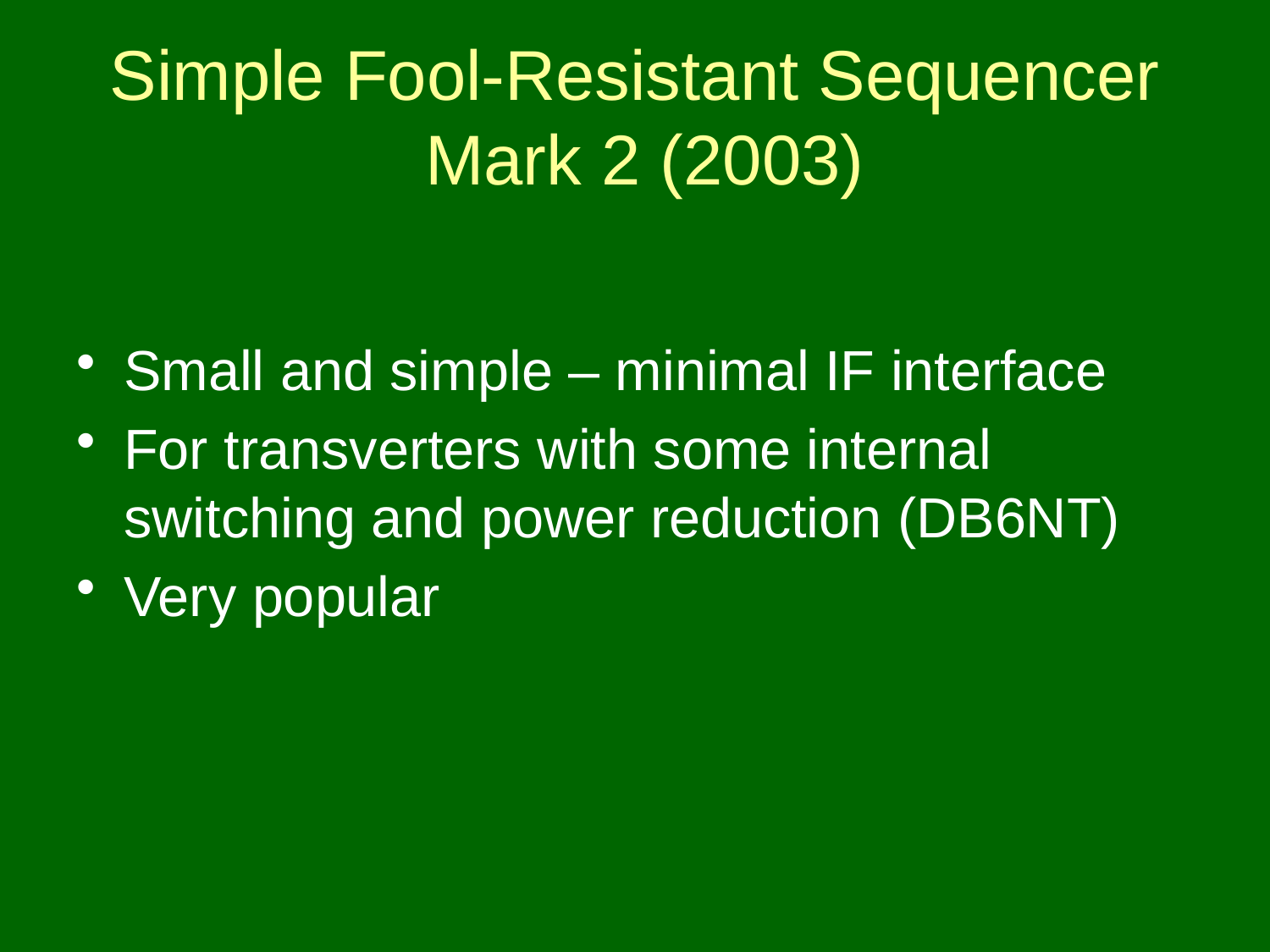

# Simple Fool-Resistant Sequencer Mark 2 (2003)
Small and simple – minimal IF interface
For transverters with some internal switching and power reduction (DB6NT)
Very popular